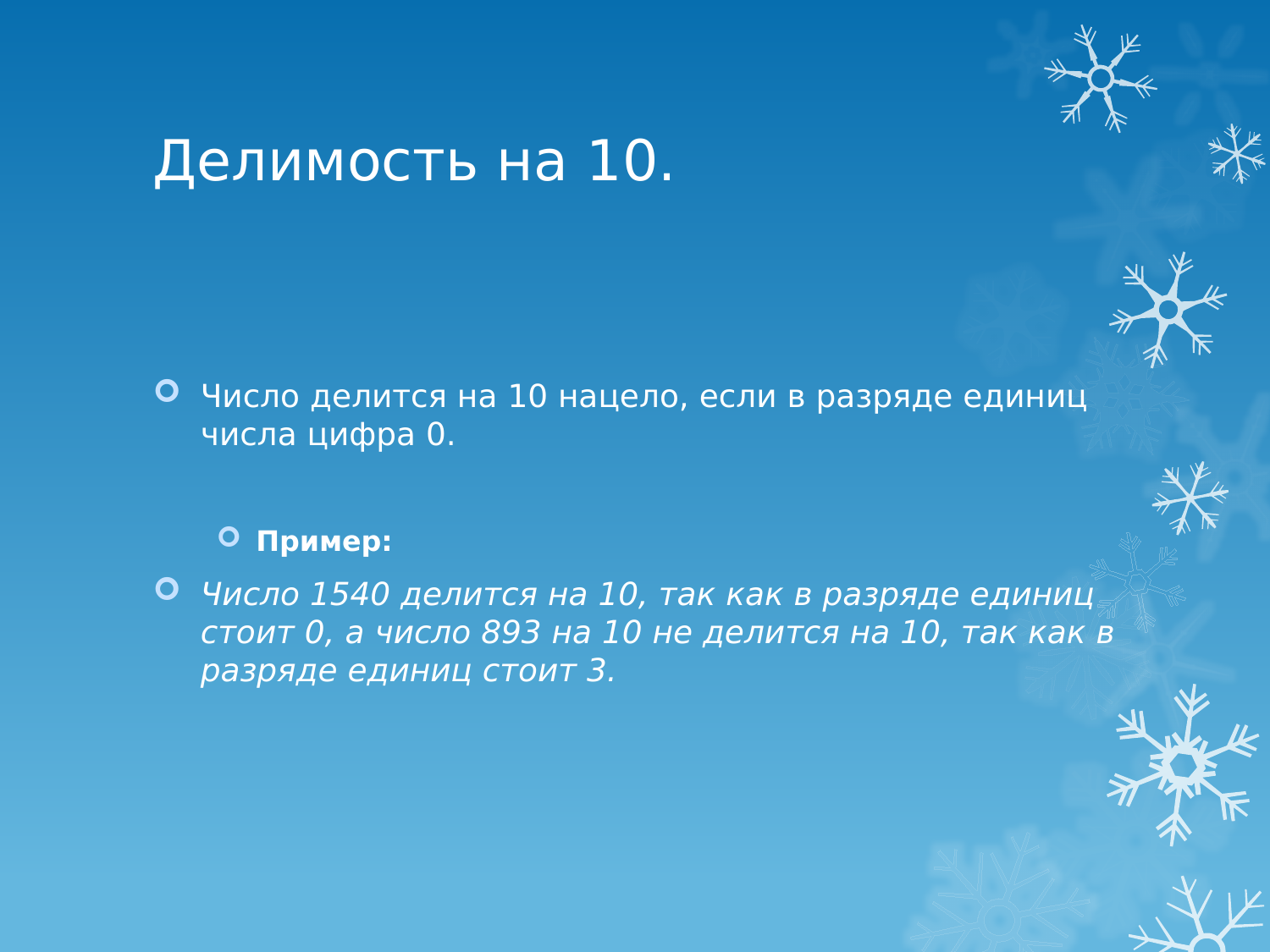

# Делимость на 10.
Число делится на 10 нацело, если в разряде единиц числа цифра 0.

Пример:
Число 1540 делится на 10, так как в разряде единиц стоит 0, а число 893 на 10 не делится на 10, так как в разряде единиц стоит 3.